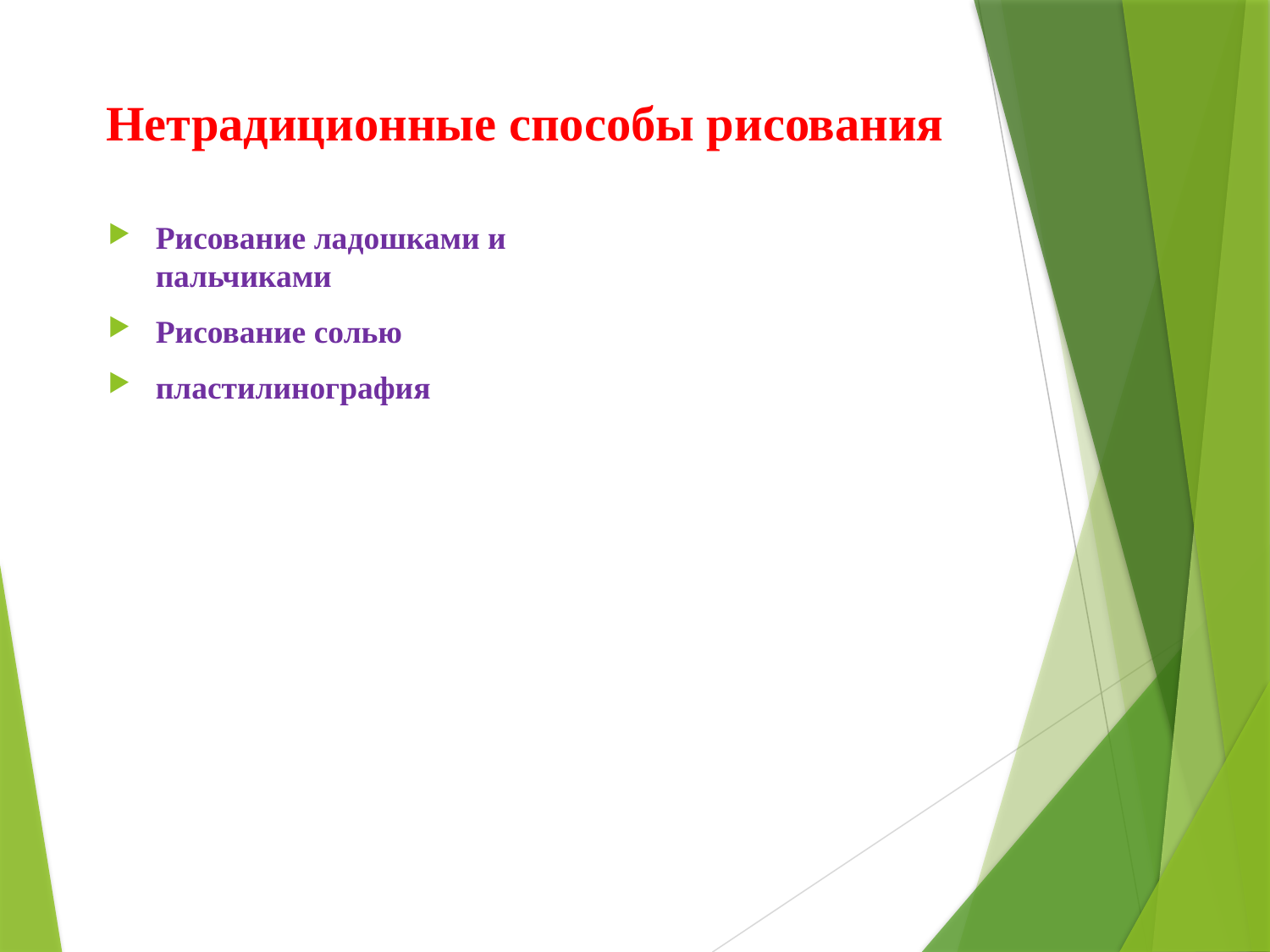

# Нетрадиционные способы рисования
Рисование ладошками и пальчиками
Рисование солью
пластилинография